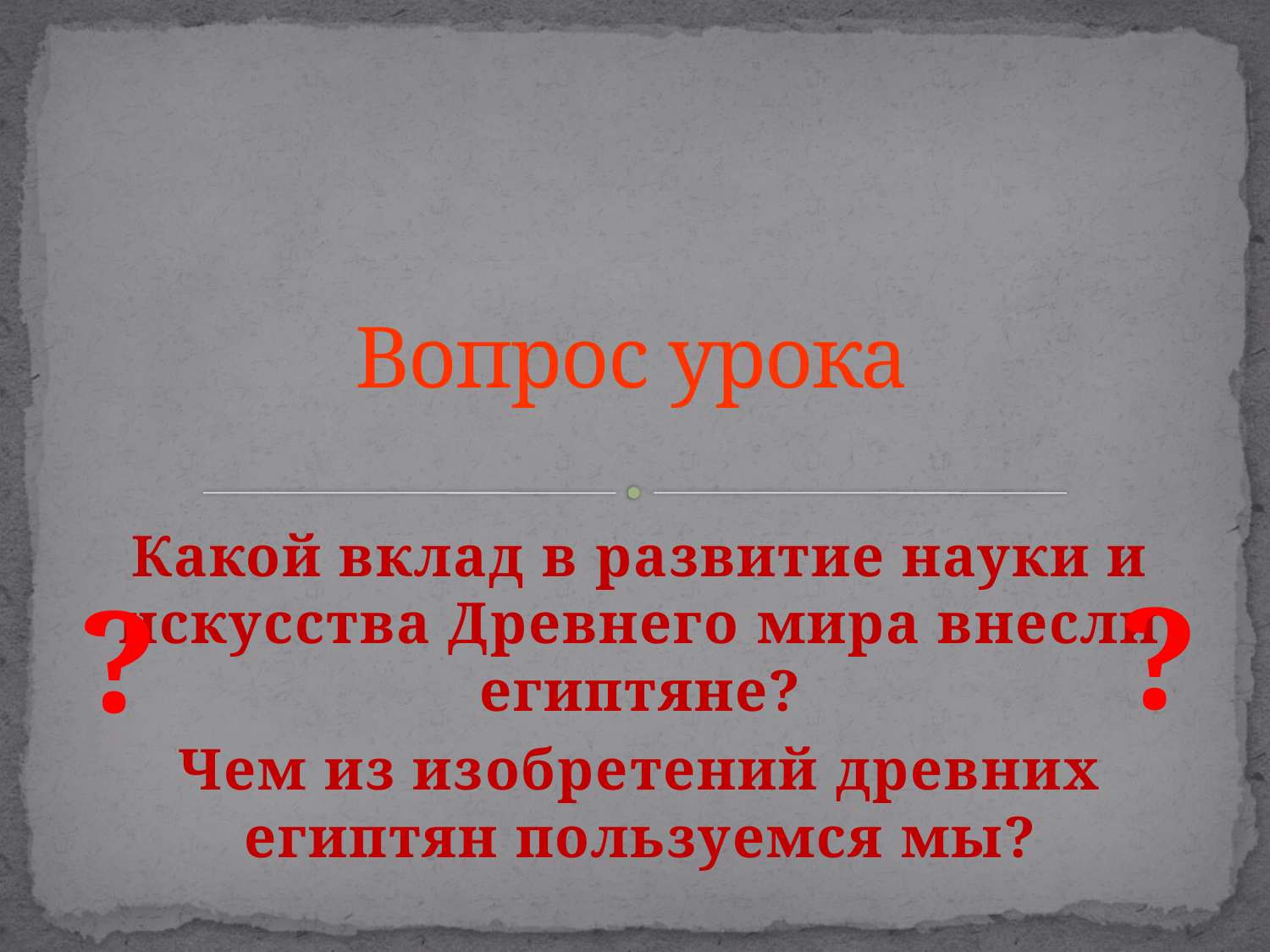

# Вопрос урока
Какой вклад в развитие науки и искусства Древнего мира внесли египтяне?
Чем из изобретений древних египтян пользуемся мы?
?
?